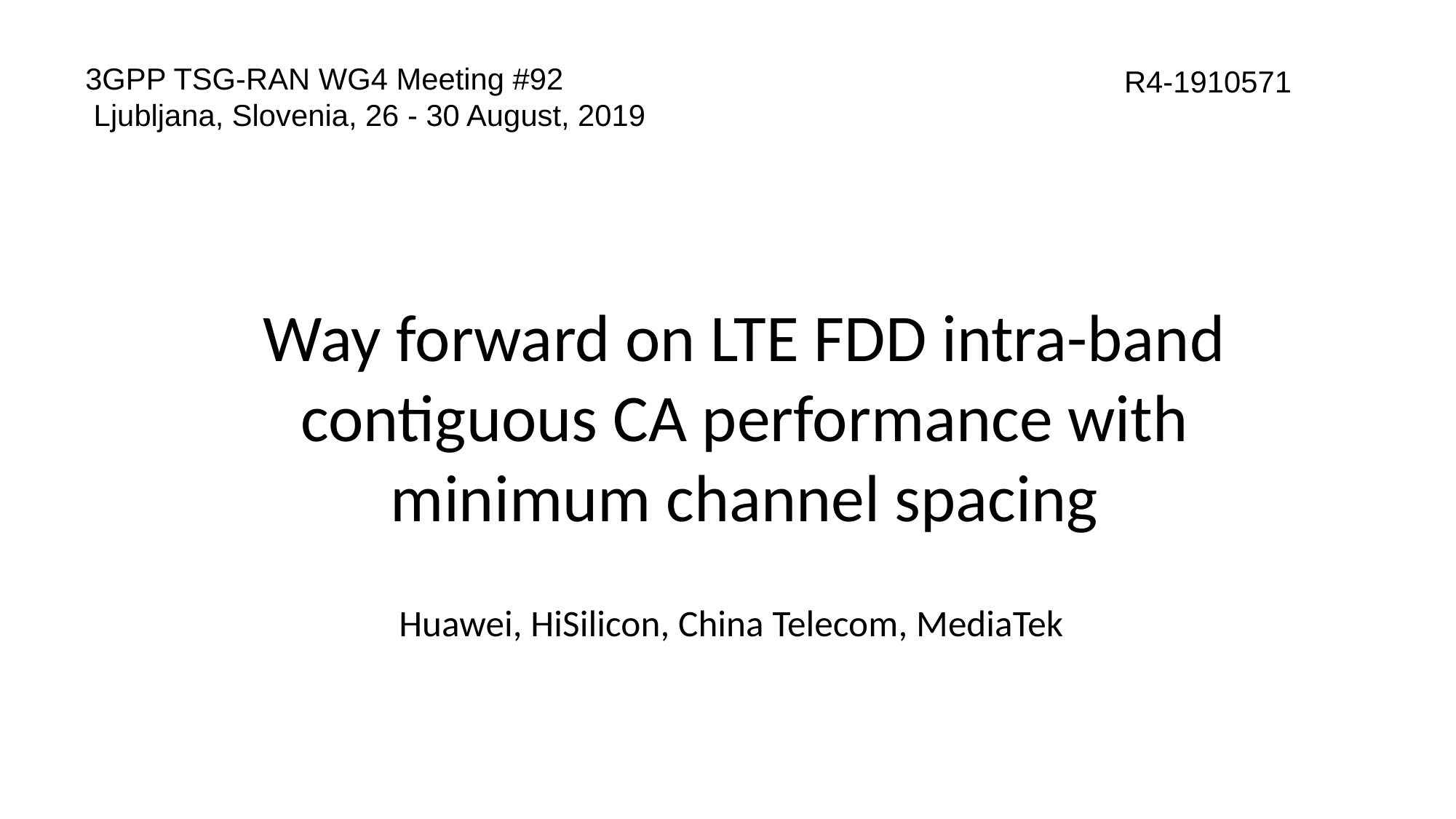

# 3GPP TSG-RAN WG4 Meeting #92 Ljubljana, Slovenia, 26 - 30 August, 2019
R4-1910571
Way forward on LTE FDD intra-band contiguous CA performance with minimum channel spacing
Huawei, HiSilicon, China Telecom, MediaTek